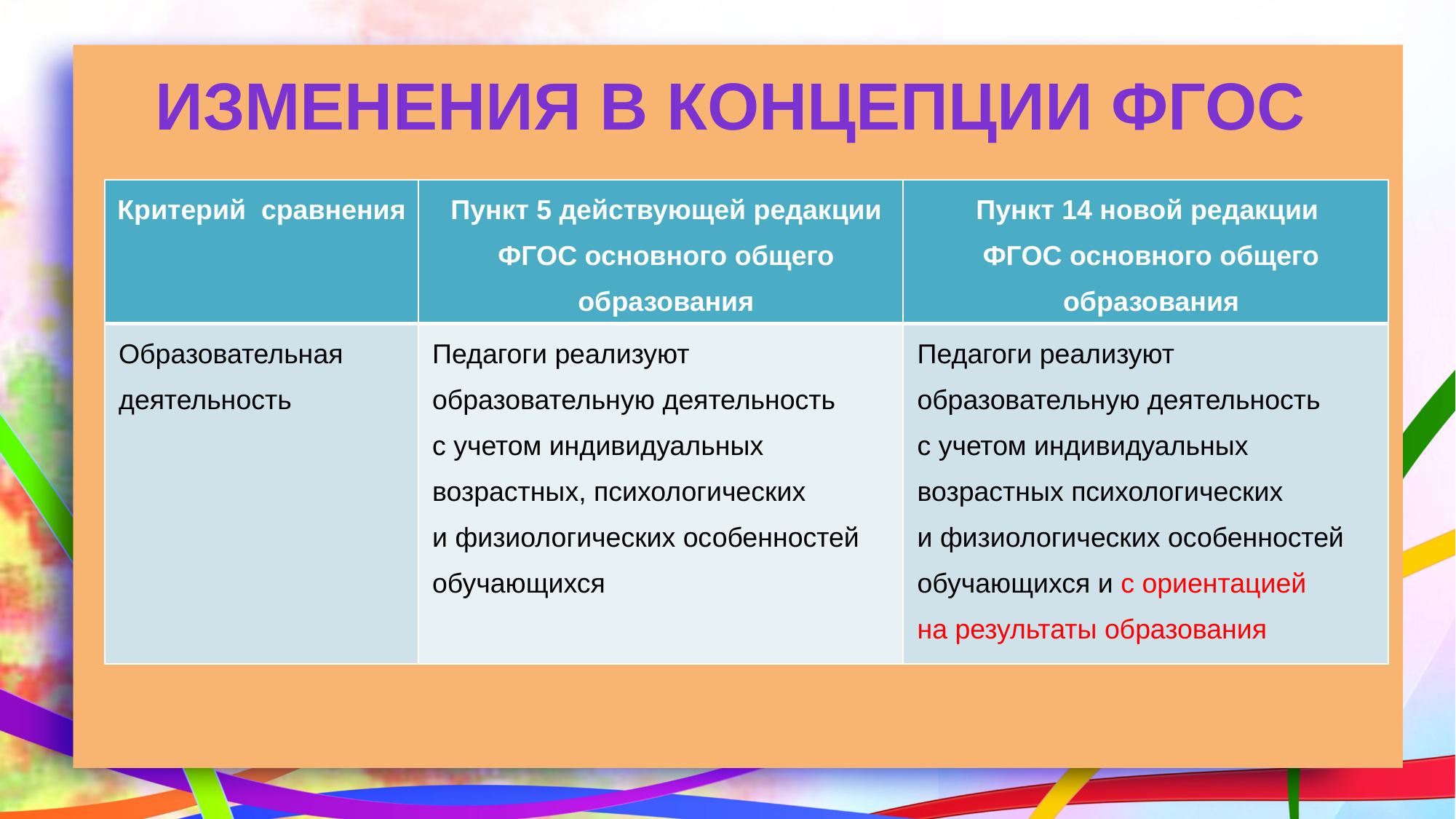

Изменения В КОНЦЕПЦИИ ФГОС
| Критерий сравнения | Пункт 5 действующей редакции ФГОС основного общего образования | Пункт 14 новой редакции ФГОС основного общего образования |
| --- | --- | --- |
| Образовательная деятельность | Педагоги реализуют образовательную деятельность с учетом индивидуальных возрастных, психологических и физиологических особенностей обучающихся | Педагоги реализуют образовательную деятельность с учетом индивидуальных возрастных психологических и физиологических особенностей обучающихся и с ориентацией на результаты образования |